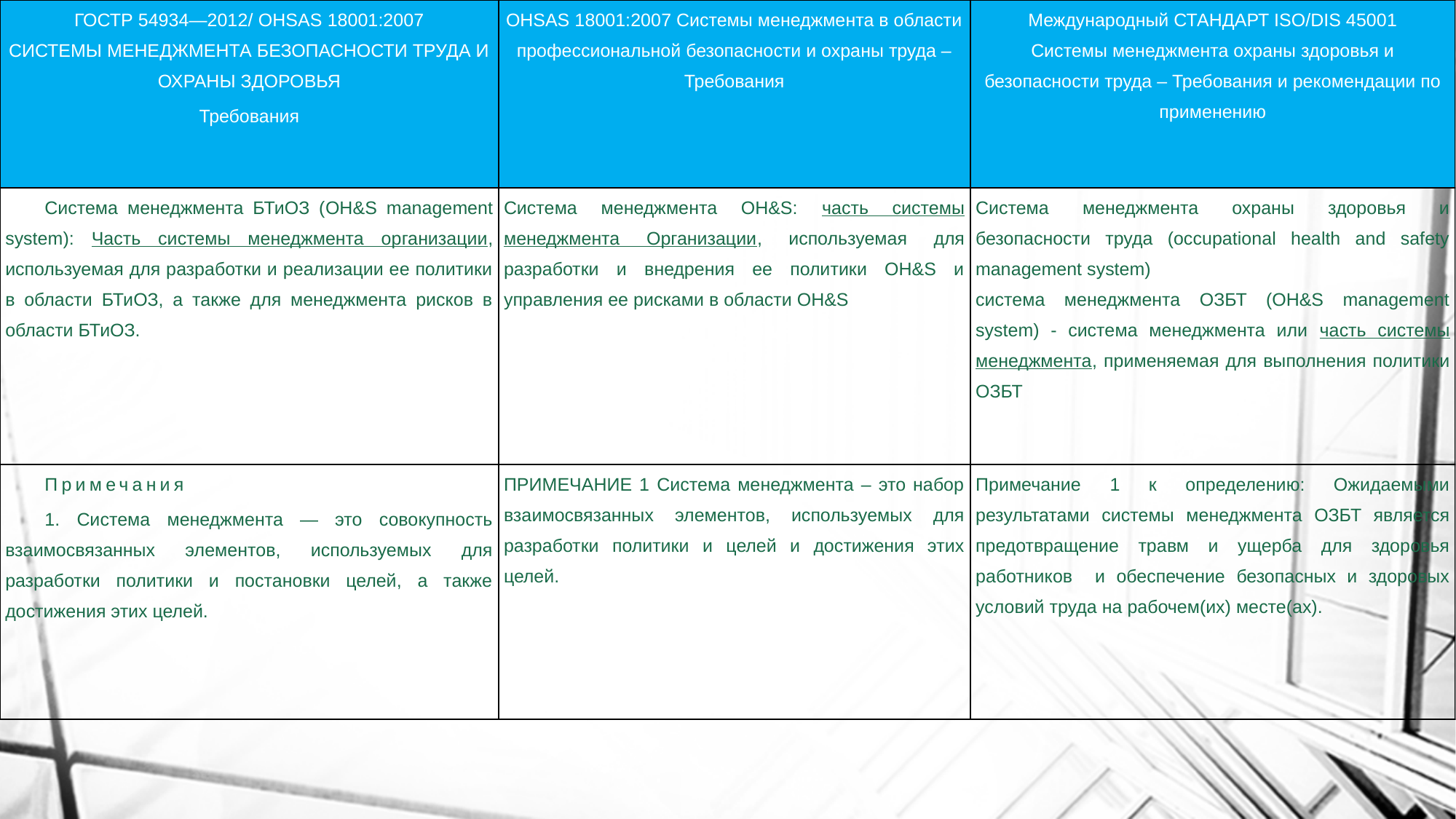

| ГОСТР 54934—2012/ OHSAS 18001:2007 СИСТЕМЫ МЕНЕДЖМЕНТА БЕЗОПАСНОСТИ ТРУДА И ОХРАНЫ ЗДОРОВЬЯ Требования | OHSAS 18001:2007 Системы менеджмента в области профессиональной безопасности и охраны труда – Требования | Международный СТАНДАРТ ISO/DIS 45001 Системы менеджмента охраны здоровья и безопасности труда – Требования и рекомендации по применению |
| --- | --- | --- |
| Система менеджмента БТиОЗ (OH&S management system): Часть системы менеджмента организации, используемая для разработки и реализации ее политики в области БТиОЗ, а также для менеджмента рисков в области БТиОЗ. | Система менеджмента OH&S: часть системы менеджмента Организации, используемая для разработки и внедрения ее политики OH&S и управления ее рисками в области OH&S | Система менеджмента охраны здоровья и безопасности труда (occupational health and safety management system) система менеджмента ОЗБТ (OH&S management system) - система менеджмента или часть системы менеджмента, применяемая для выполнения политики ОЗБТ |
| Примечания 1. Система менеджмента — это совокупность взаимосвязанных элементов, используемых для разработки политики и постановки целей, а также достижения этих целей. | ПРИМЕЧАНИЕ 1 Система менеджмента – это набор взаимосвязанных элементов, используемых для разработки политики и целей и достижения этих целей. | Примечание 1 к определению: Ожидаемыми результатами системы менеджмента ОЗБТ является предотвращение травм и ущерба для здоровья работников и обеспечение безопасных и здоровых условий труда на рабочем(их) месте(ах). |